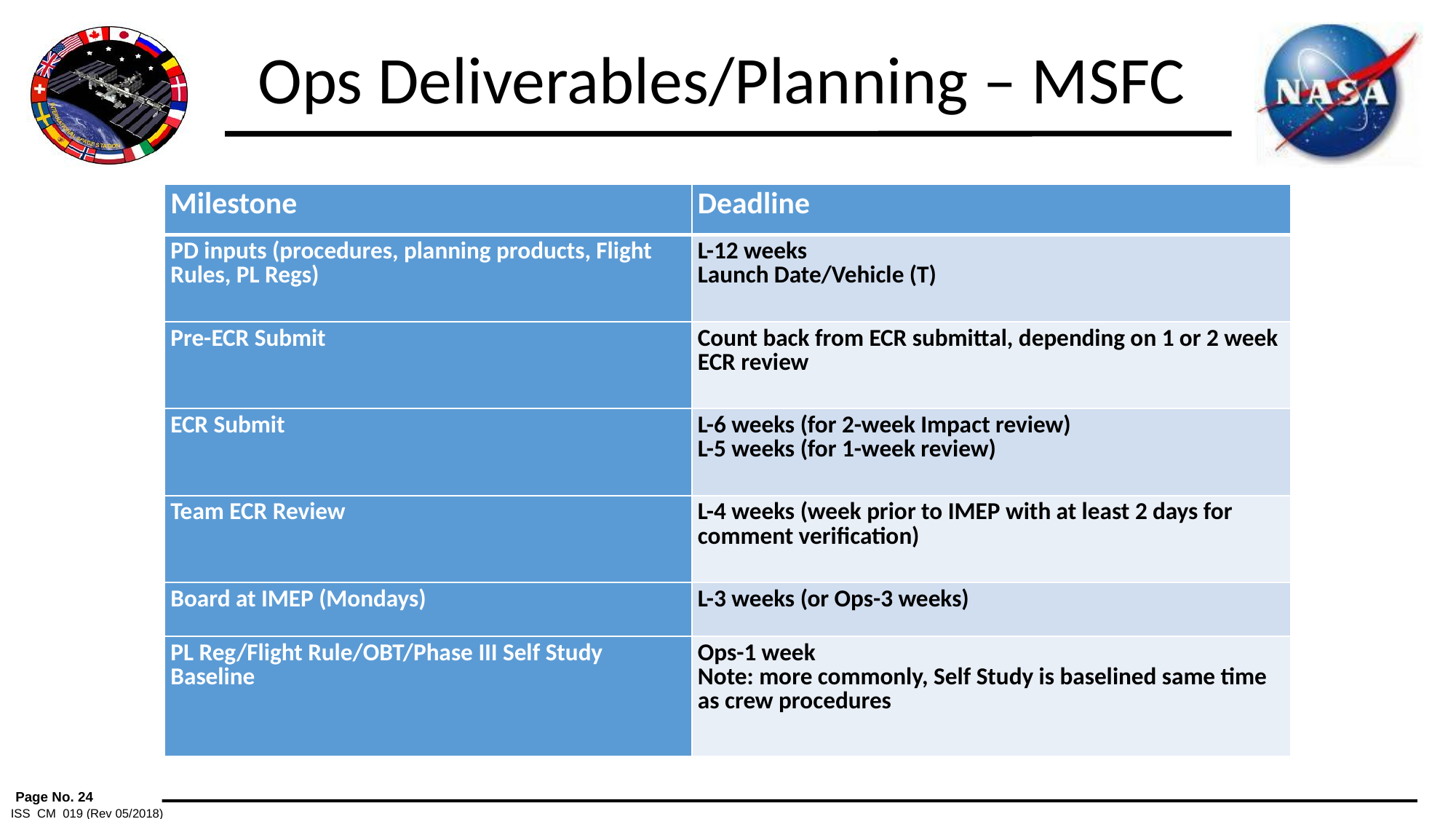

Ops Deliverables/Planning – MSFC
| Milestone | Deadline |
| --- | --- |
| PD inputs (procedures, planning products, Flight Rules, PL Regs) | L-12 weeks Launch Date/Vehicle (T) |
| Pre-ECR Submit | Count back from ECR submittal, depending on 1 or 2 week ECR review |
| ECR Submit | L-6 weeks (for 2-week Impact review) L-5 weeks (for 1-week review) |
| Team ECR Review | L-4 weeks (week prior to IMEP with at least 2 days for comment verification) |
| Board at IMEP (Mondays) | L-3 weeks (or Ops-3 weeks) |
| PL Reg/Flight Rule/OBT/Phase III Self Study Baseline | Ops-1 week Note: more commonly, Self Study is baselined same time as crew procedures |